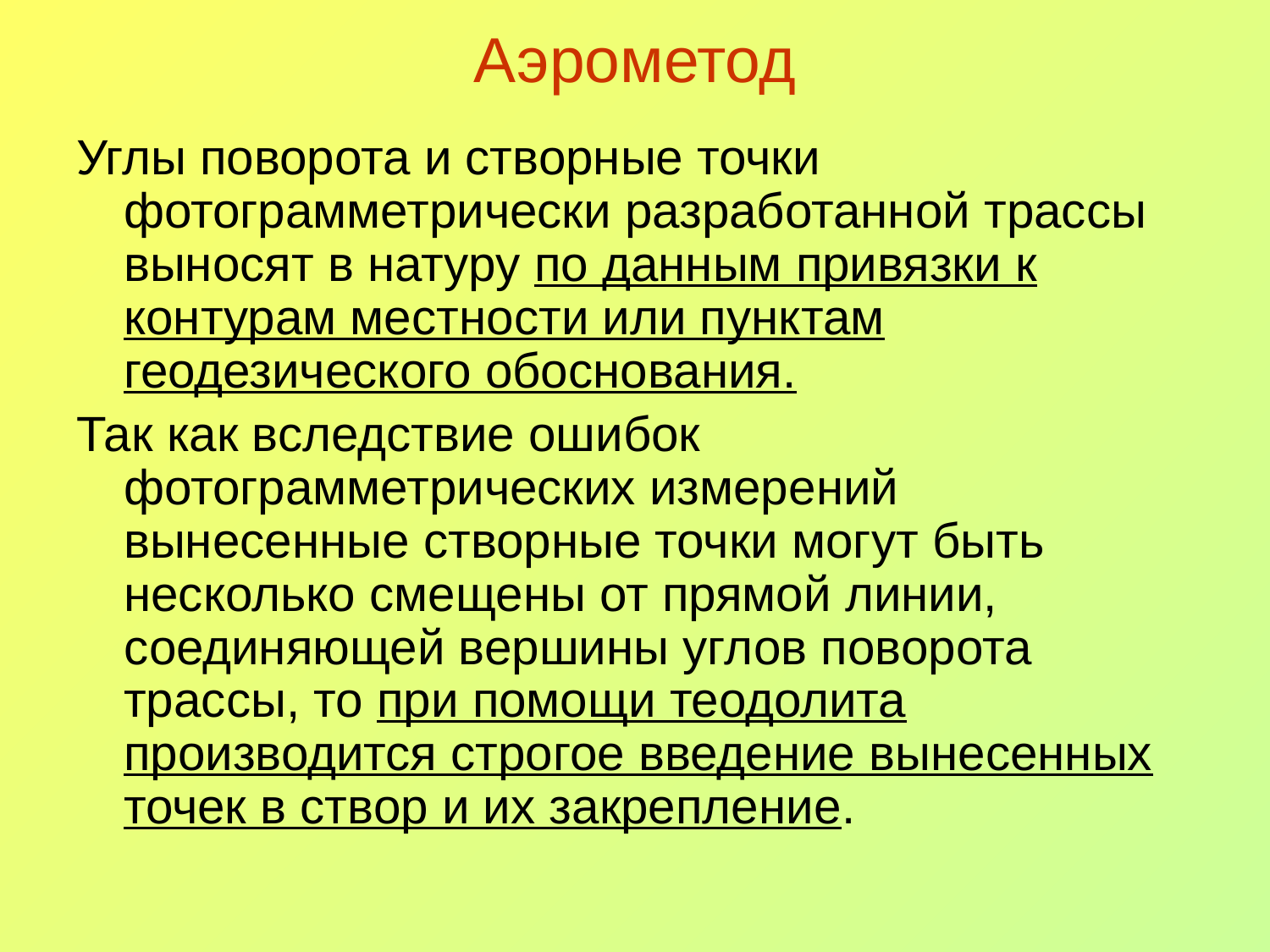

# Аэрометод
Углы поворота и створные точки фотограмметрически разработанной трассы выносят в натуру по данным привязки к контурам местности или пунктам геодезического обоснования.
Так как вследствие ошибок фотограмметрических измерений вынесенные створные точки могут быть несколько смещены от прямой линии, соединяющей вершины углов поворота трассы, то при помощи теодолита производится строгое введение вынесенных точек в створ и их закрепление.